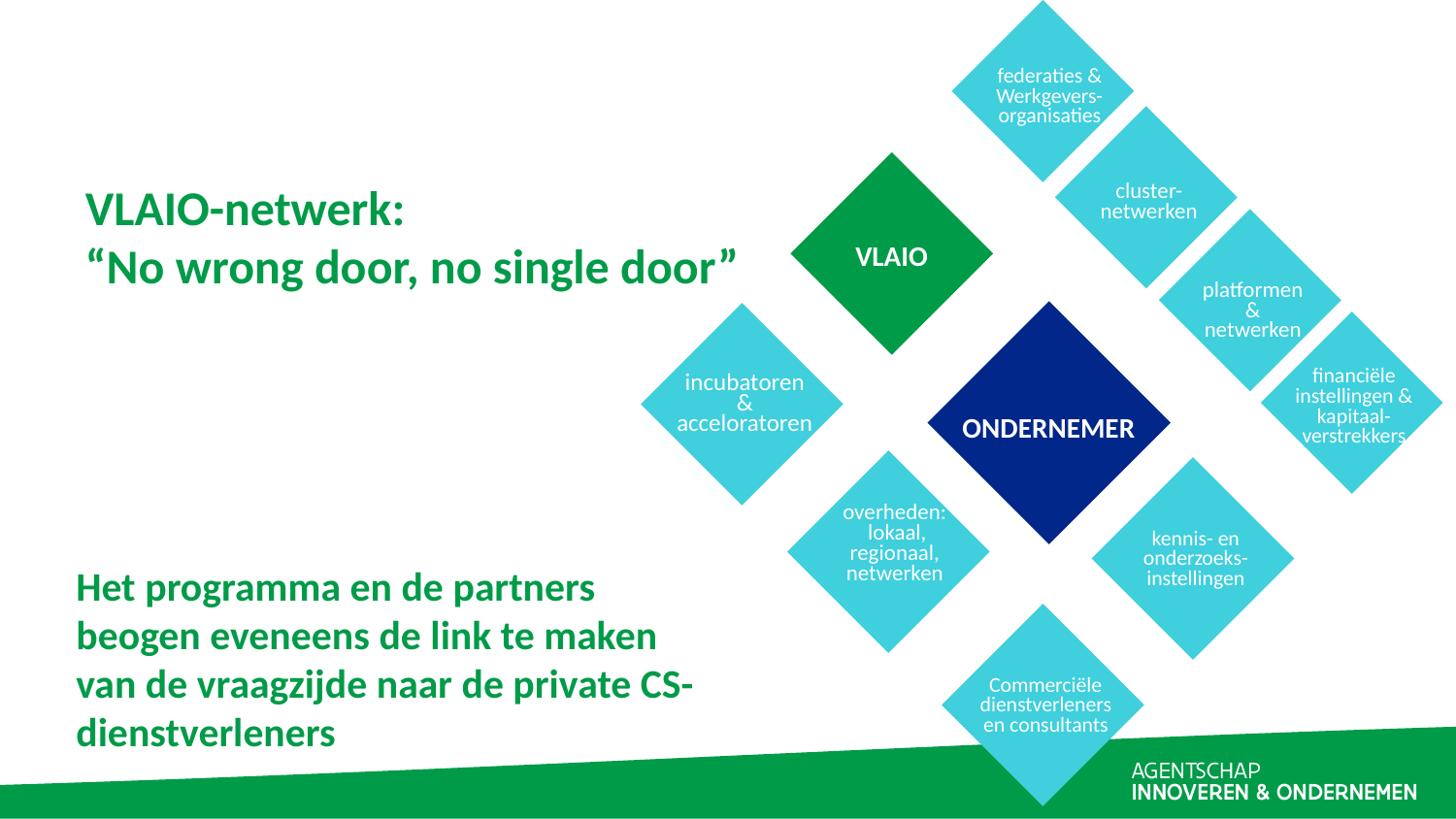

federaties &
Werkgevers-
organisaties

VLAIO-netwerk:
“No wrong door, no single door”
cluster-
netwerken

VLAIO

platformen
 &
netwerken

incubatoren
 &
acceloratoren

financiële
instellingen &
kapitaal-verstrekkers
ONDERNEMER

overheden:
 lokaal, regionaal,
netwerken

kennis- en
onderzoeks-
instellingen
Het programma en de partners beogen eveneens de link te maken van de vraagzijde naar de private CS-dienstverleners

Commerciële
dienstverleners en consultants